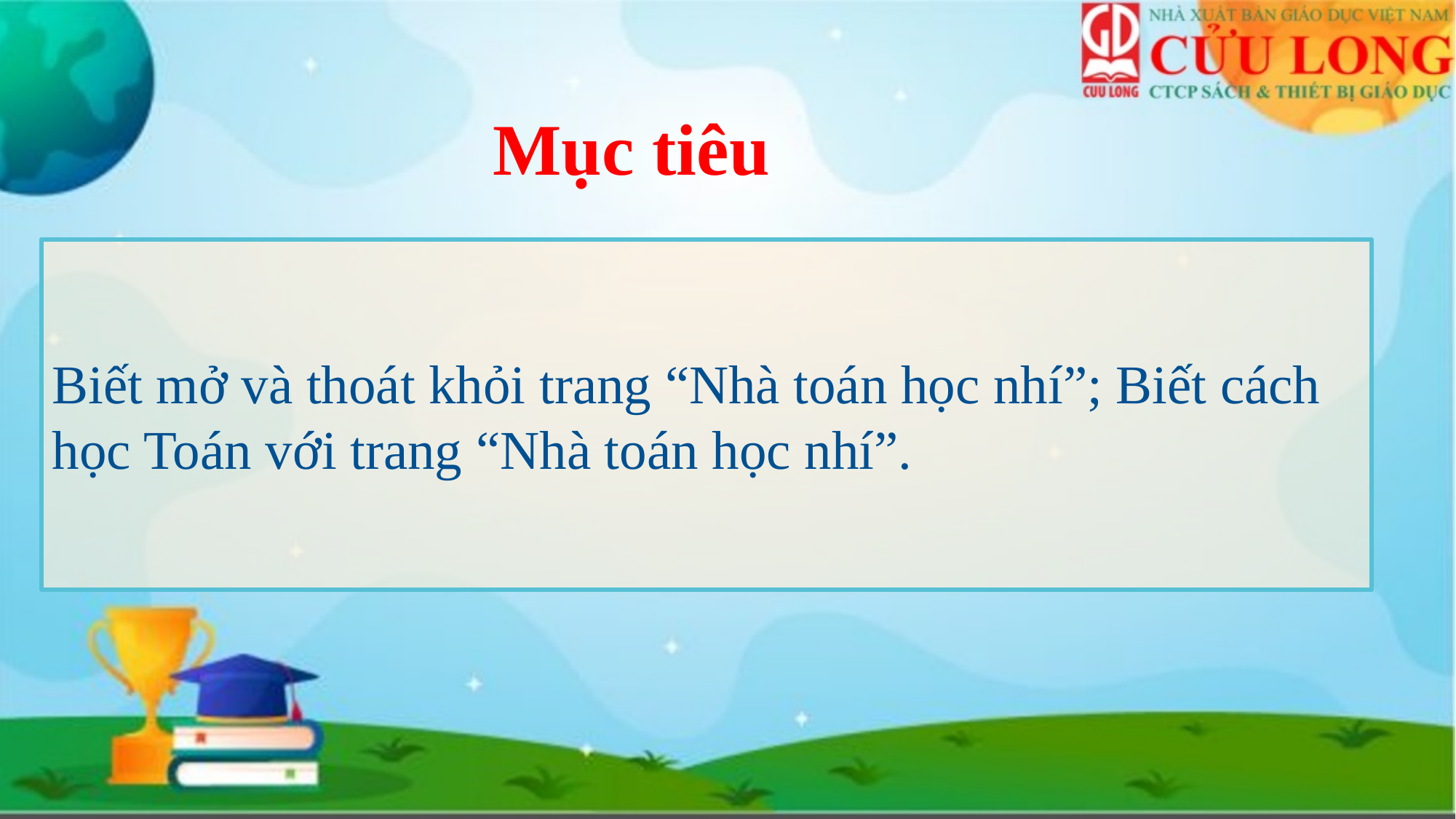

# Mục tiêu
Biết mở và thoát khỏi trang “Nhà toán học nhí”; Biết cách học Toán với trang “Nhà toán học nhí”.